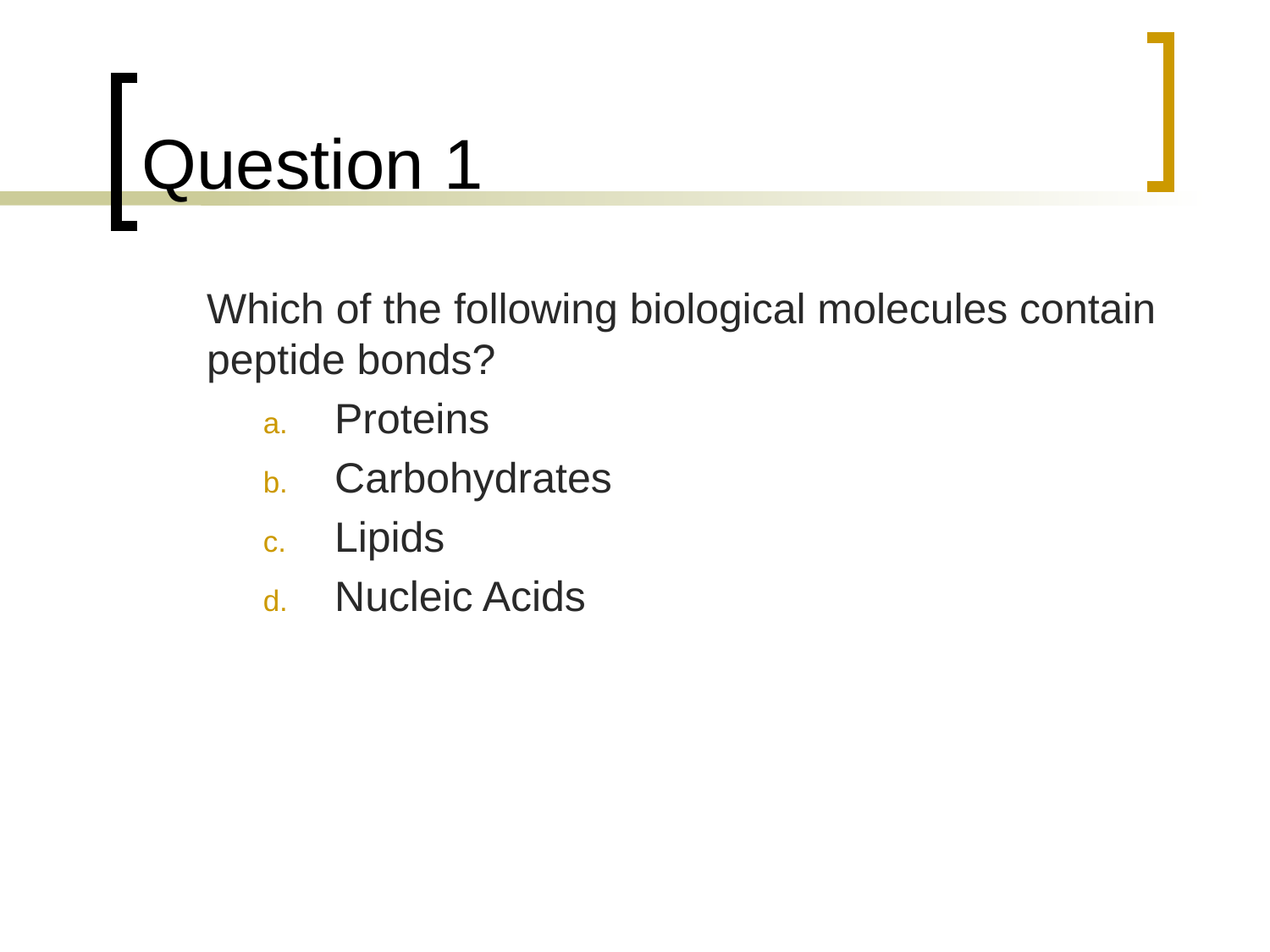

# Question 1
	Which of the following biological molecules contain peptide bonds?
Proteins
Carbohydrates
Lipids
Nucleic Acids